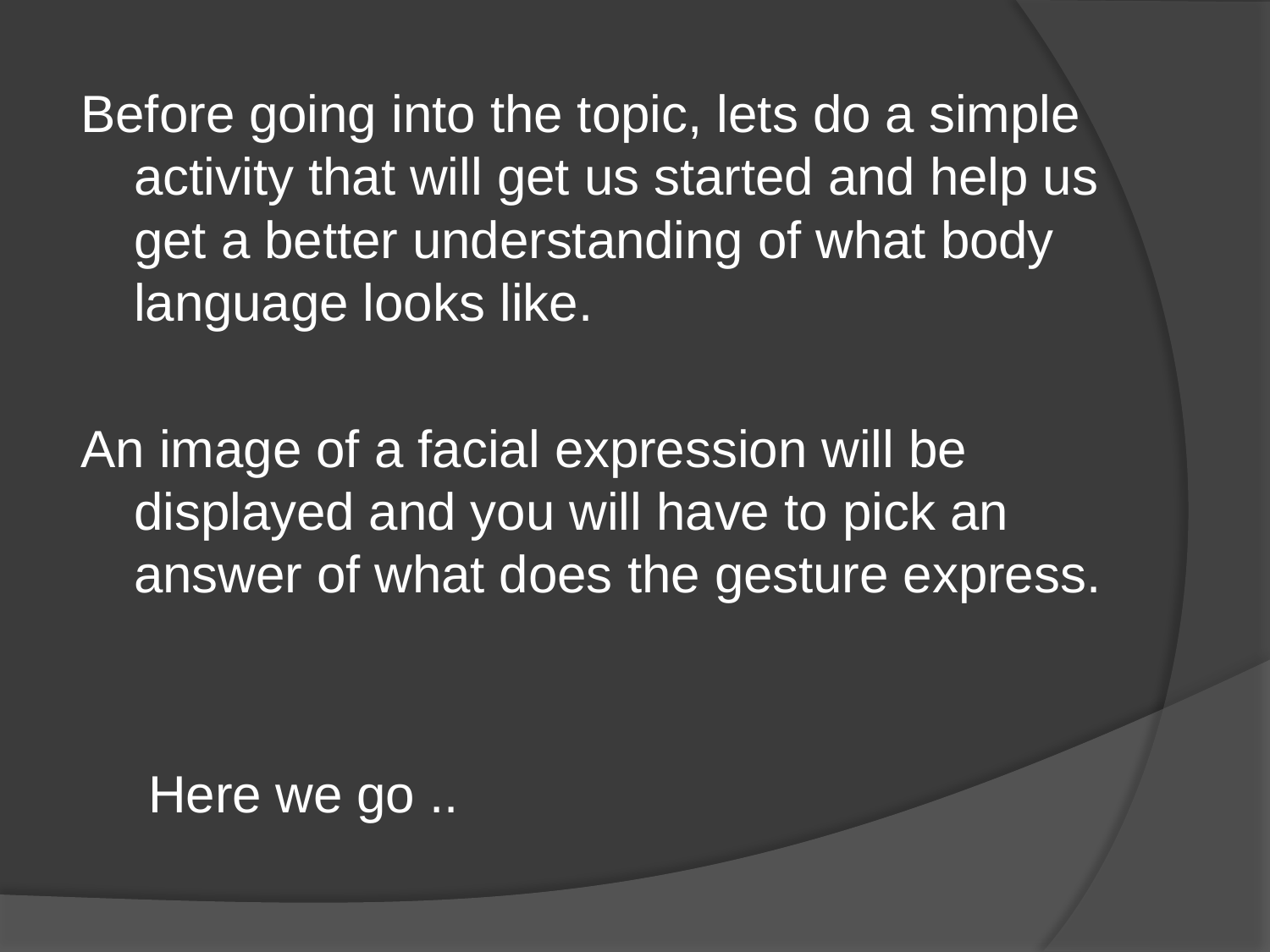

Before going into the topic, lets do a simple activity that will get us started and help us get a better understanding of what body language looks like.

An image of a facial expression will be displayed and you will have to pick an answer of what does the gesture express.

							 Here we go ..